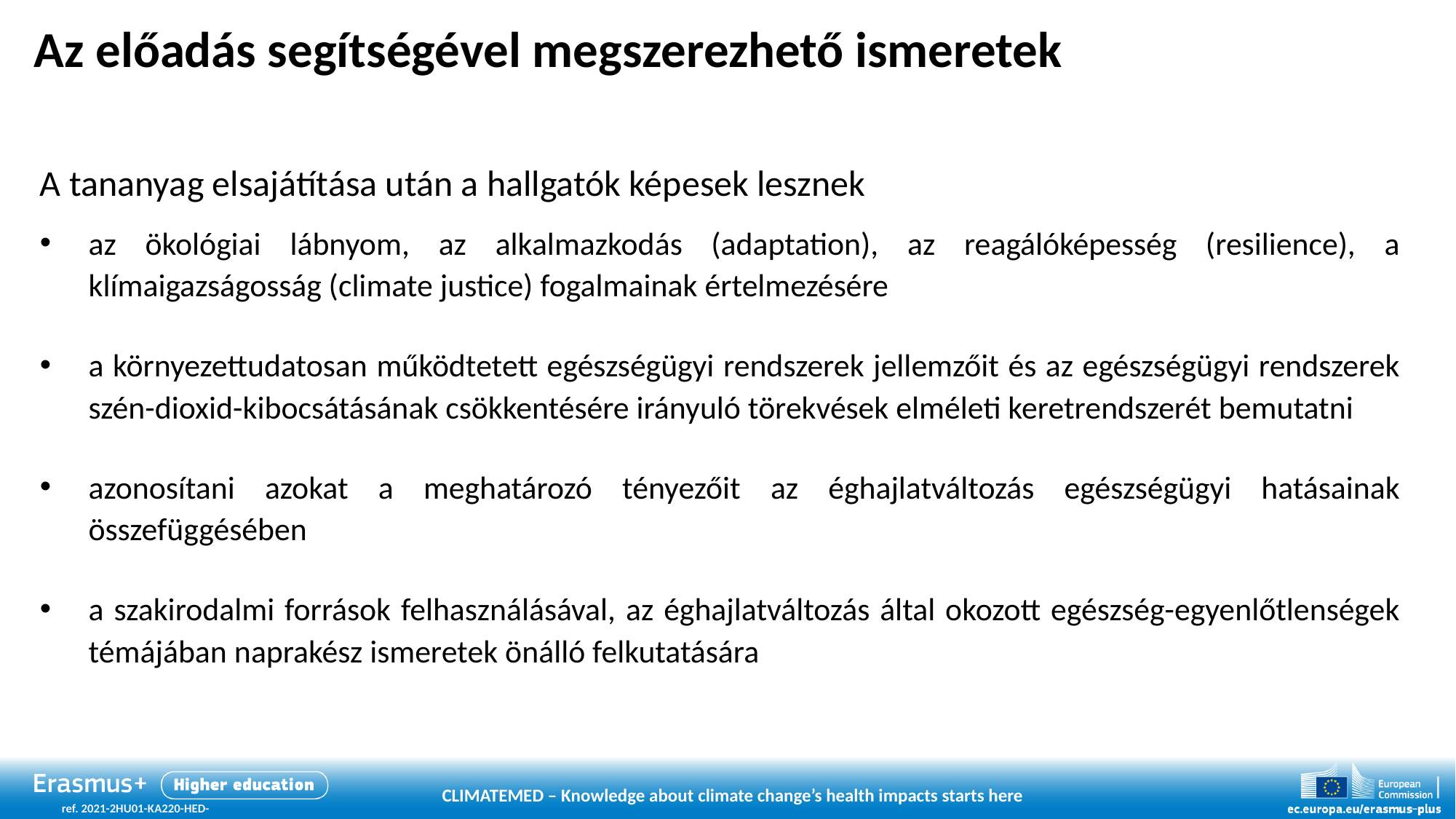

# Az előadás segítségével megszerezhető ismeretek
A tananyag elsajátítása után a hallgatók képesek lesznek
az ökológiai lábnyom, az alkalmazkodás (adaptation), az reagálóképesség (resilience), a klímaigazságosság (climate justice) fogalmainak értelmezésére
a környezettudatosan működtetett egészségügyi rendszerek jellemzőit és az egészségügyi rendszerek szén-dioxid-kibocsátásának csökkentésére irányuló törekvések elméleti keretrendszerét bemutatni
azonosítani azokat a meghatározó tényezőit az éghajlatváltozás egészségügyi hatásainak összefüggésében
a szakirodalmi források felhasználásával, az éghajlatváltozás által okozott egészség-egyenlőtlenségek témájában naprakész ismeretek önálló felkutatására